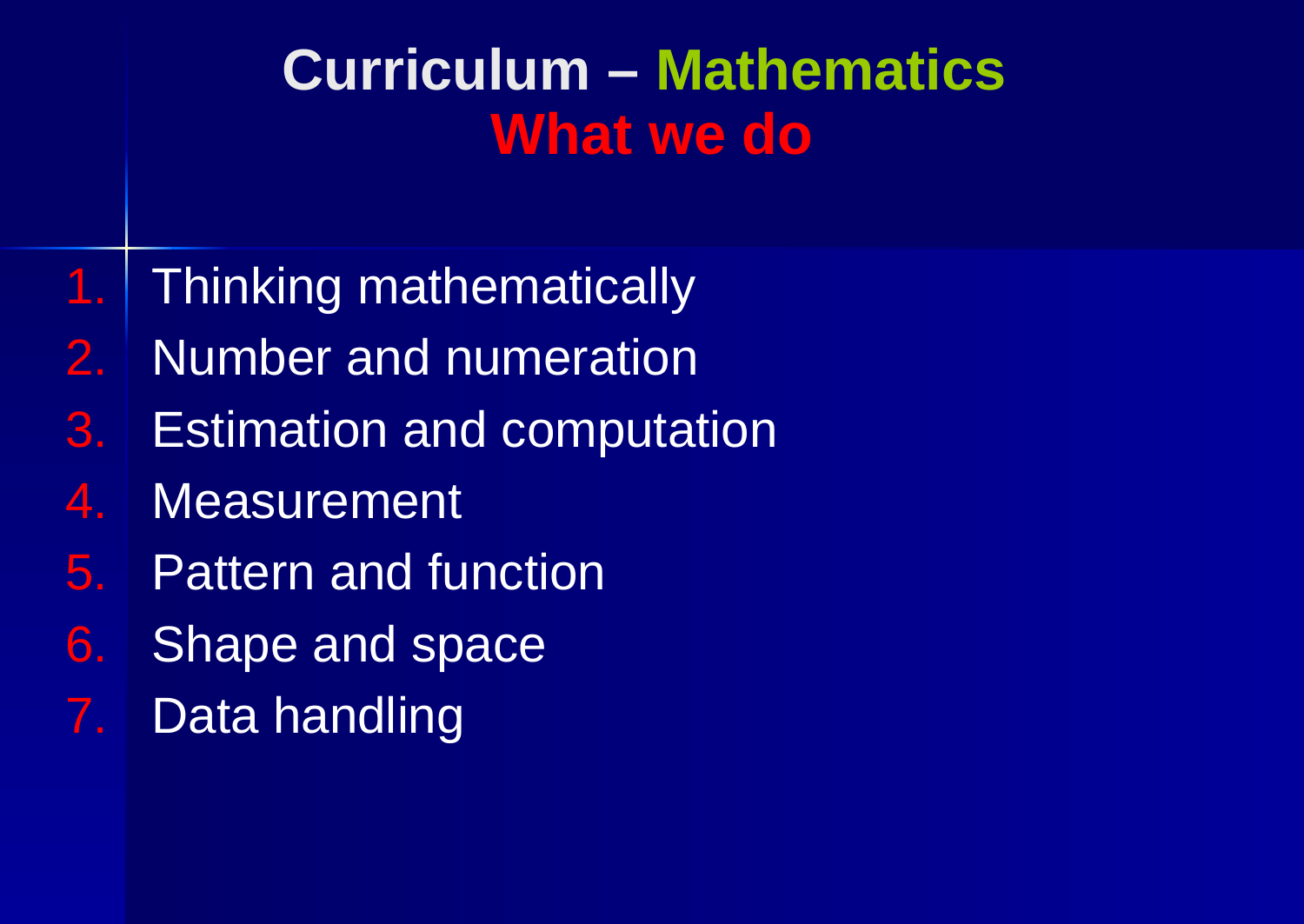

# Curriculum – Mathematics What we do
Thinking mathematically
Number and numeration
Estimation and computation
Measurement
Pattern and function
Shape and space
Data handling